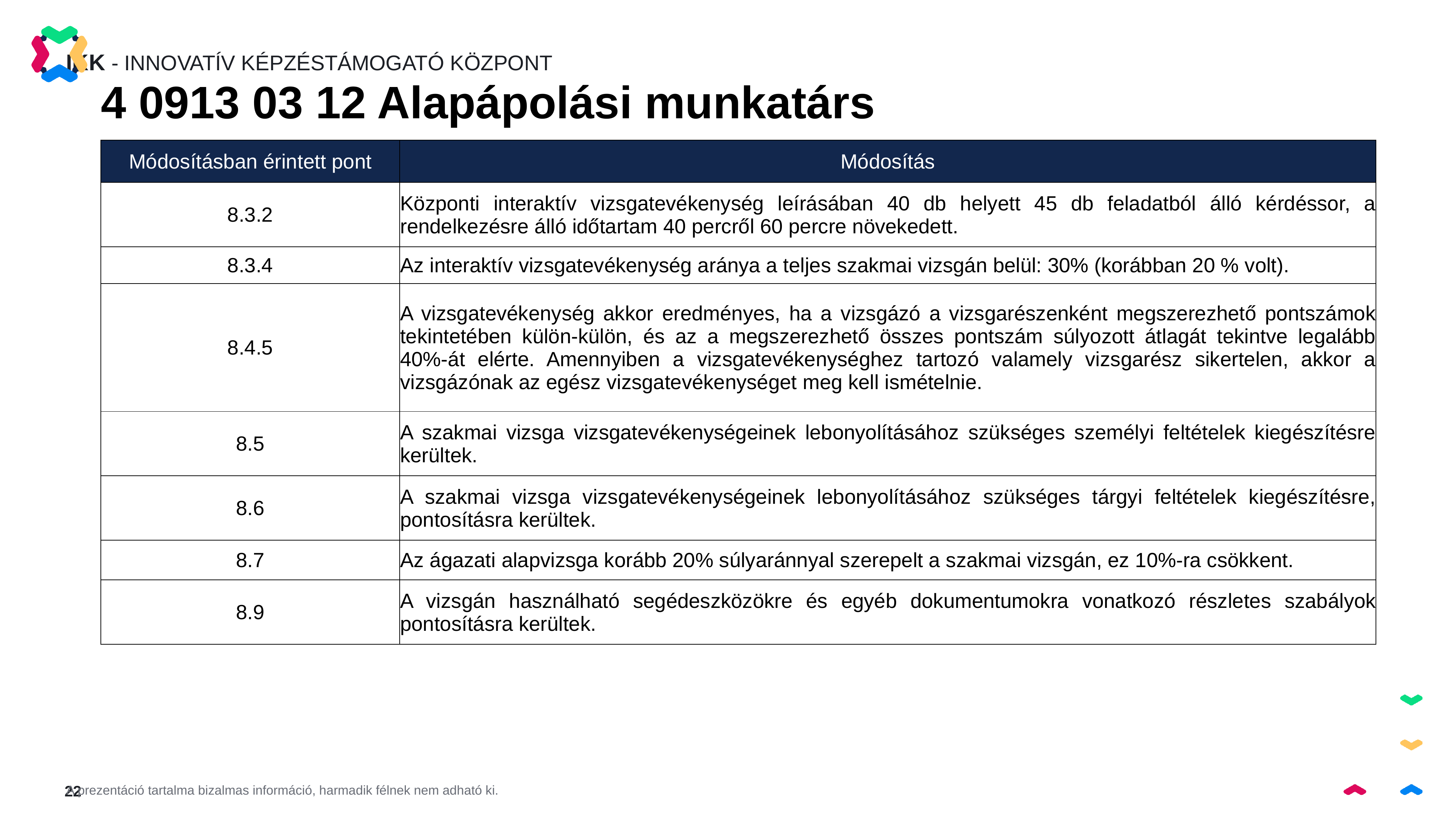

4 0913 03 12 Alapápolási munkatárs
| Módosításban érintett pont | Módosítás |
| --- | --- |
| 8.3.2 | Központi interaktív vizsgatevékenység leírásában 40 db helyett 45 db feladatból álló kérdéssor, a rendelkezésre álló időtartam 40 percről 60 percre növekedett. |
| 8.3.4 | Az interaktív vizsgatevékenység aránya a teljes szakmai vizsgán belül: 30% (korábban 20 % volt). |
| 8.4.5 | A vizsgatevékenység akkor eredményes, ha a vizsgázó a vizsgarészenként megszerezhető pontszámok tekintetében külön-külön, és az a megszerezhető összes pontszám súlyozott átlagát tekintve legalább 40%-át elérte. Amennyiben a vizsgatevékenységhez tartozó valamely vizsgarész sikertelen, akkor a vizsgázónak az egész vizsgatevékenységet meg kell ismételnie. |
| 8.5 | A szakmai vizsga vizsgatevékenységeinek lebonyolításához szükséges személyi feltételek kiegészítésre kerültek. |
| 8.6 | A szakmai vizsga vizsgatevékenységeinek lebonyolításához szükséges tárgyi feltételek kiegészítésre, pontosításra kerültek. |
| 8.7 | Az ágazati alapvizsga korább 20% súlyaránnyal szerepelt a szakmai vizsgán, ez 10%-ra csökkent. |
| 8.9 | A vizsgán használható segédeszközökre és egyéb dokumentumokra vonatkozó részletes szabályok pontosításra kerültek. |